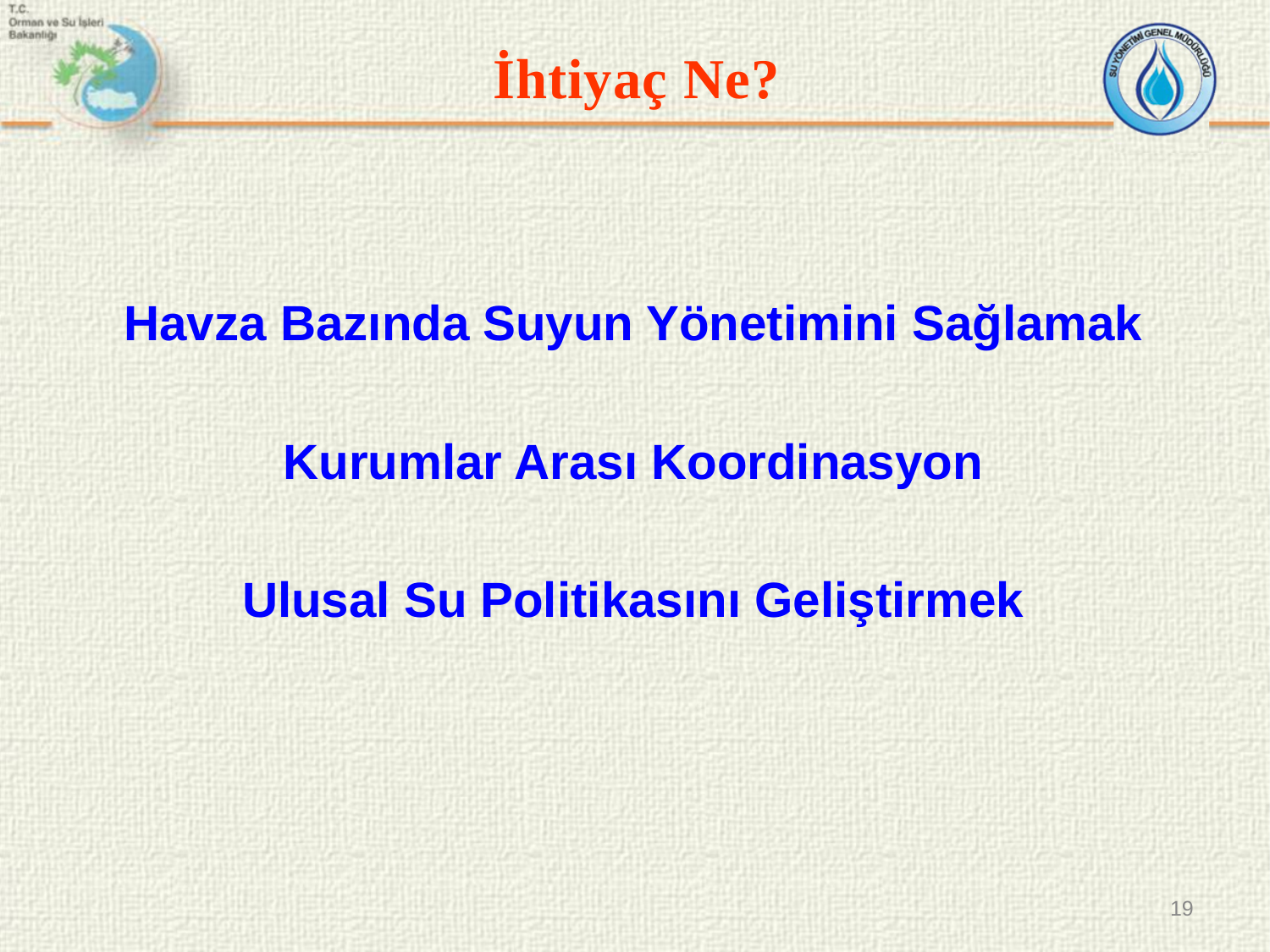

# İhtiyaç Ne?

Havza Bazında Suyun Yönetimini Sağlamak

Kurumlar Arası Koordinasyon

Ulusal Su Politikasını Geliştirmek

19